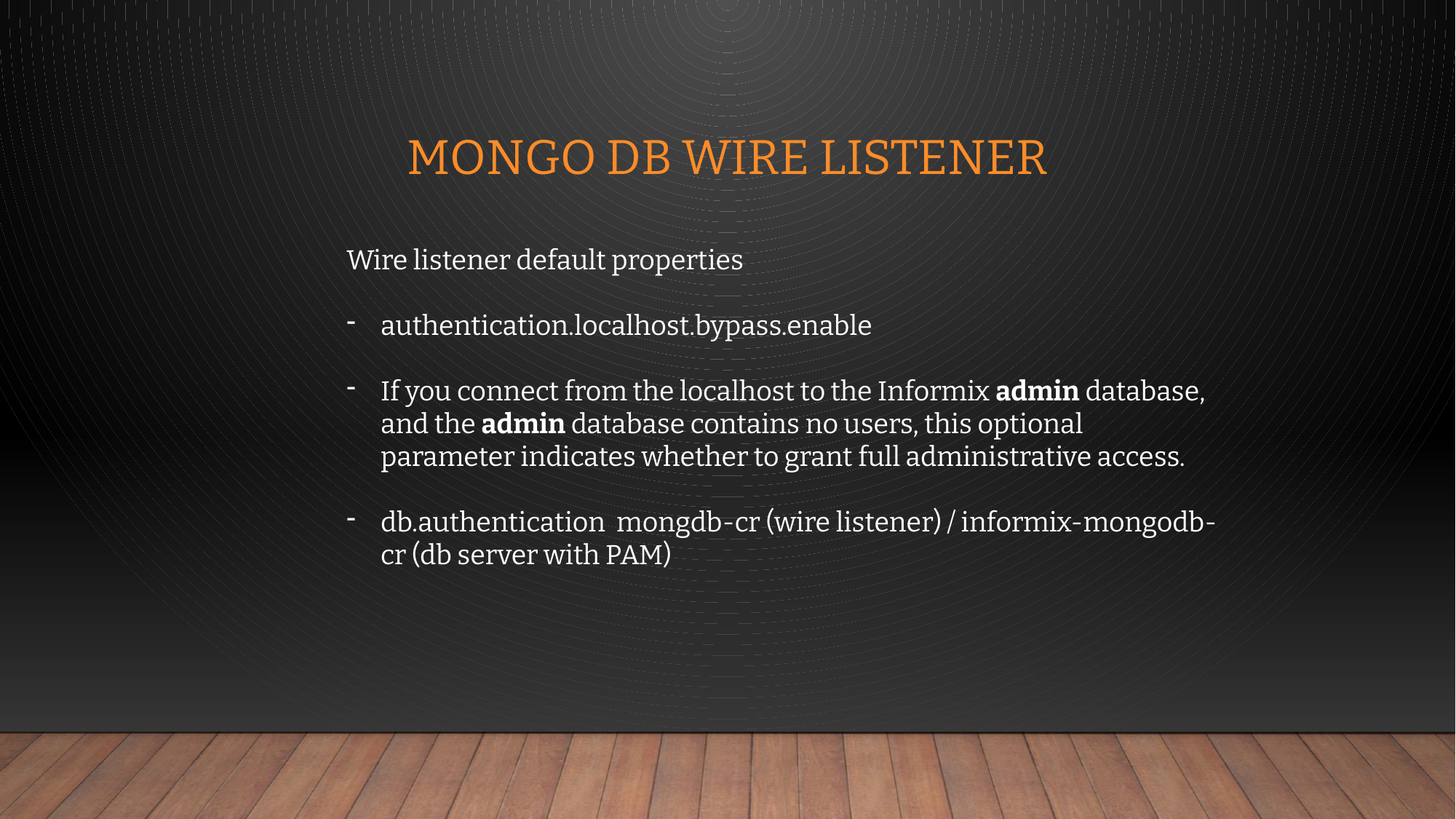

# MONGO DB WIRE LISTENER
Wire listener default properties

authentication.localhost.bypass.enable

If you connect from the localhost to the Informix admin database, and the admin database contains no users, this optional parameter indicates whether to grant full administrative access.

db.authentication  mongdb-cr (wire listener) / informix-mongodb-cr (db server with PAM)